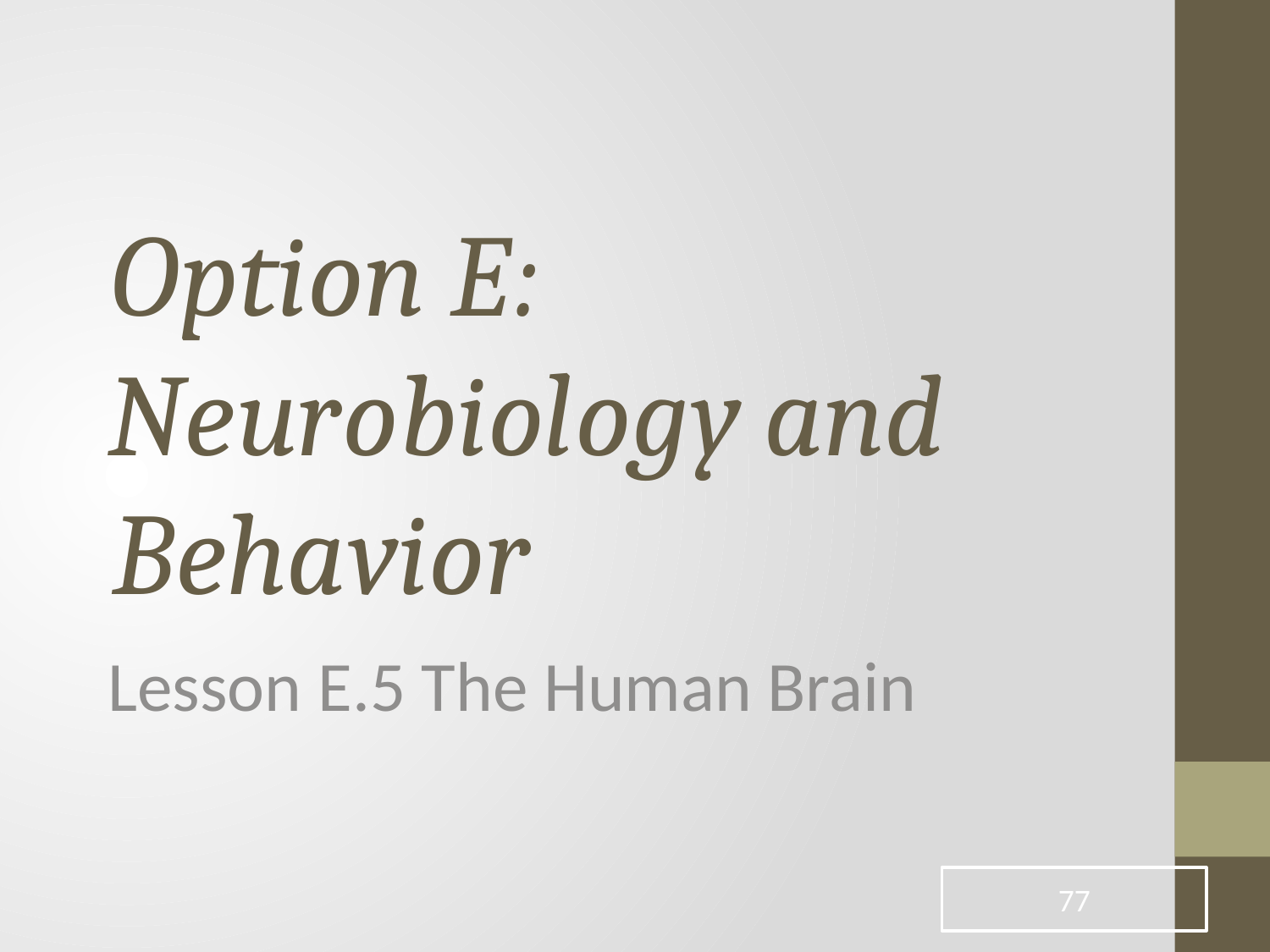

# Option E: Neurobiology and Behavior
Lesson E.5 The Human Brain
77